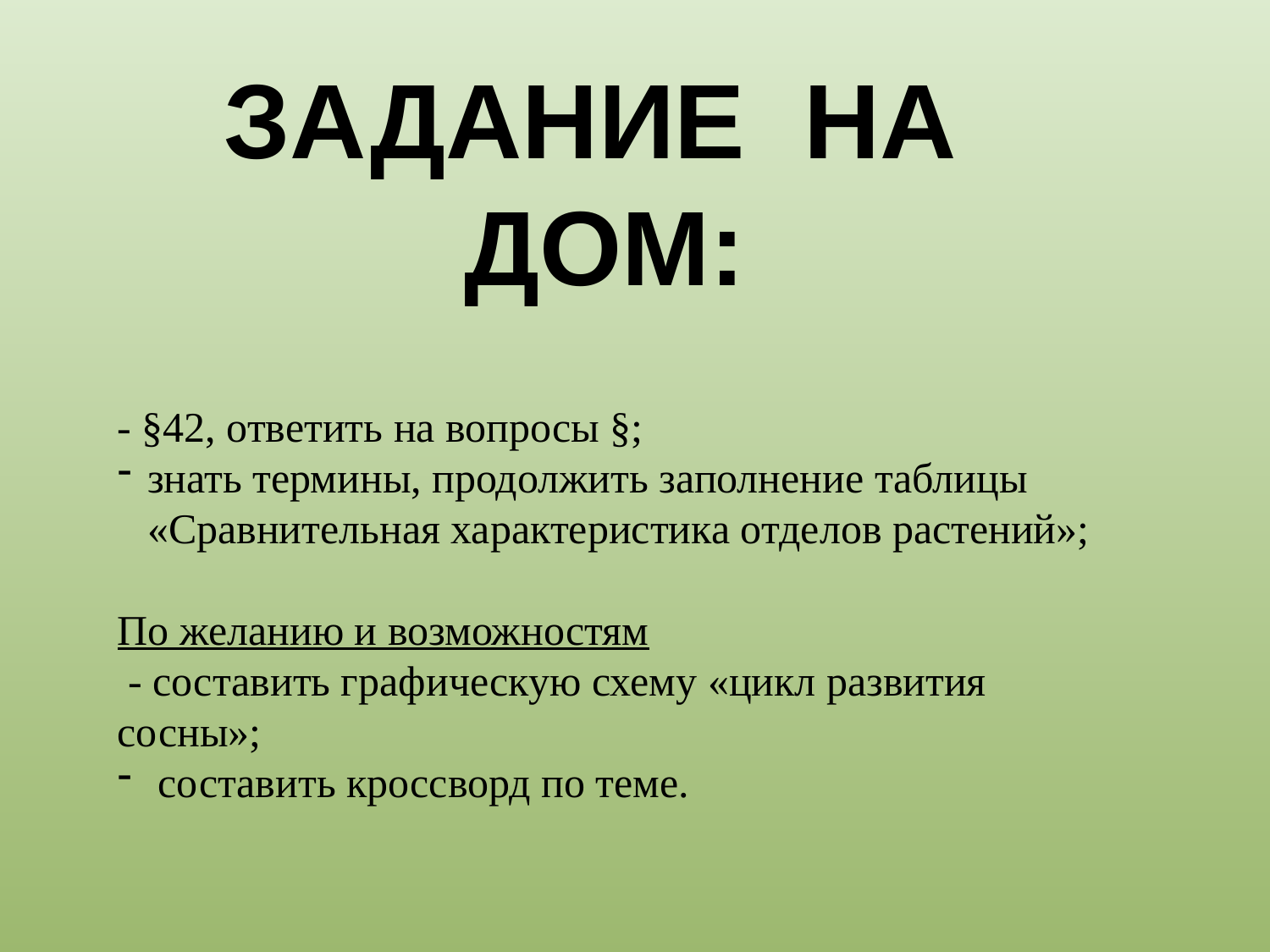

ЗАДАНИЕ  НА  ДОМ:

- §42, ответить на вопросы §;
знать термины, продолжить заполнение таблицы «Сравнительная характеристика отделов растений»;

По желанию и возможностям
 - составить графическую схему «цикл развития сосны»;
 составить кроссворд по теме.